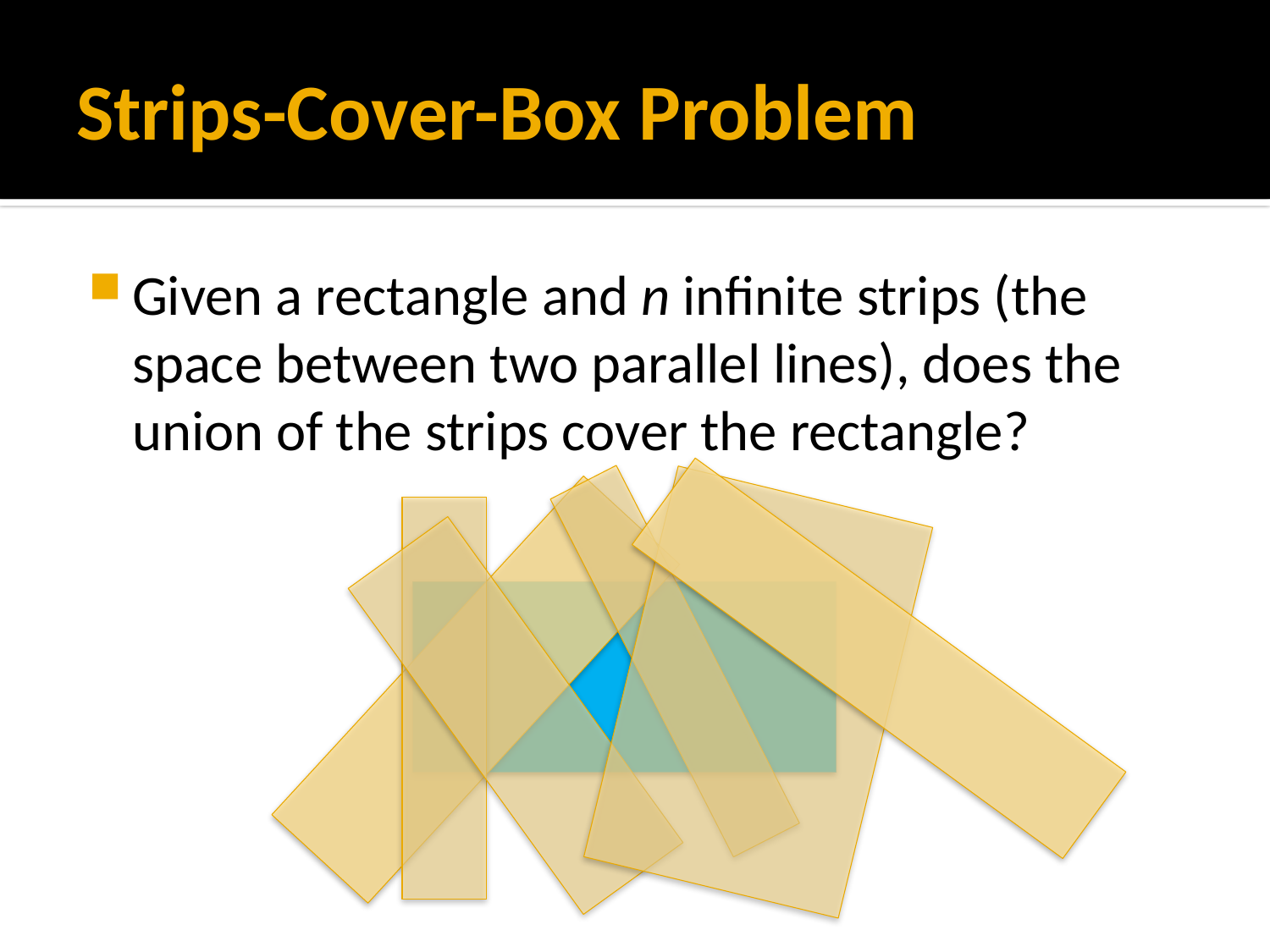

# Strips-Cover-Box Problem
Given a rectangle and n infinite strips (the space between two parallel lines), does the union of the strips cover the rectangle?